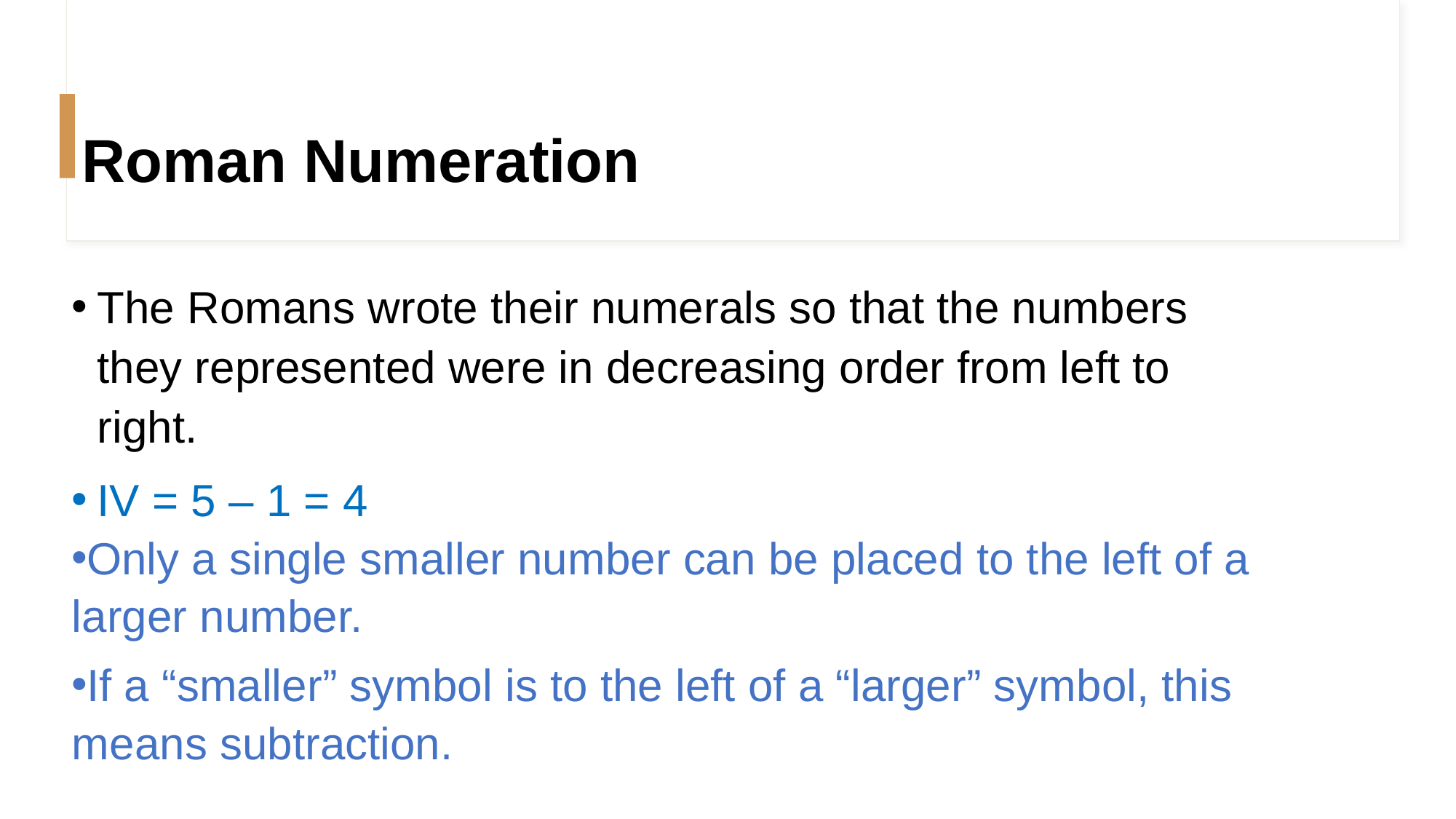

# Roman Numeration
The Romans wrote their numerals so that the numbers they represented were in decreasing order from left to right.
IV = 5 – 1 = 4
Only a single smaller number can be placed to the left of a larger number.
If a “smaller” symbol is to the left of a “larger” symbol, this means subtraction.